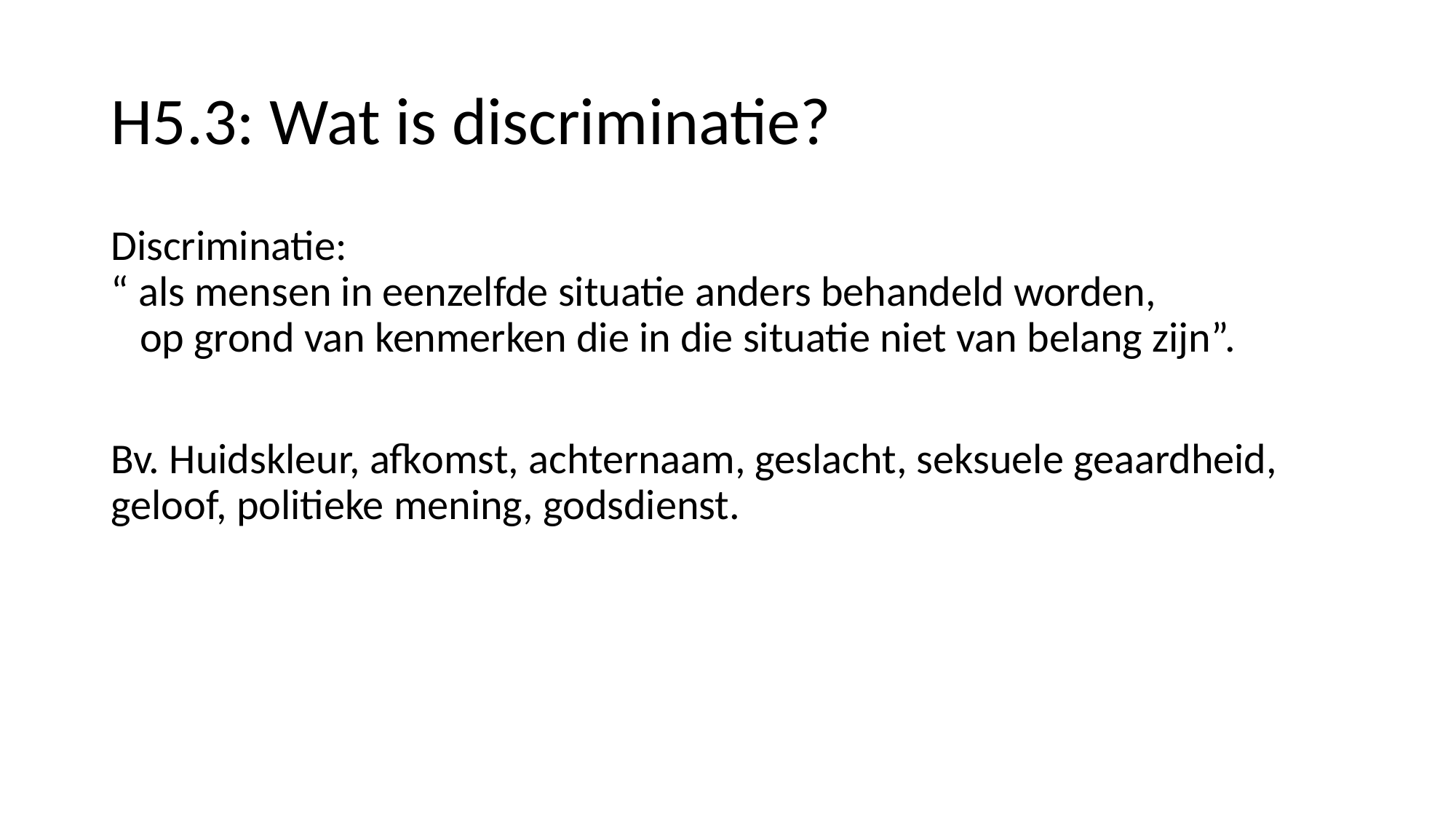

# H5.3: Wat is discriminatie?
Discriminatie:
“ als mensen in eenzelfde situatie anders behandeld worden,
   op grond van kenmerken die in die situatie niet van belang zijn”.

Bv. Huidskleur, afkomst, achternaam, geslacht, seksuele geaardheid, geloof, politieke mening, godsdienst.